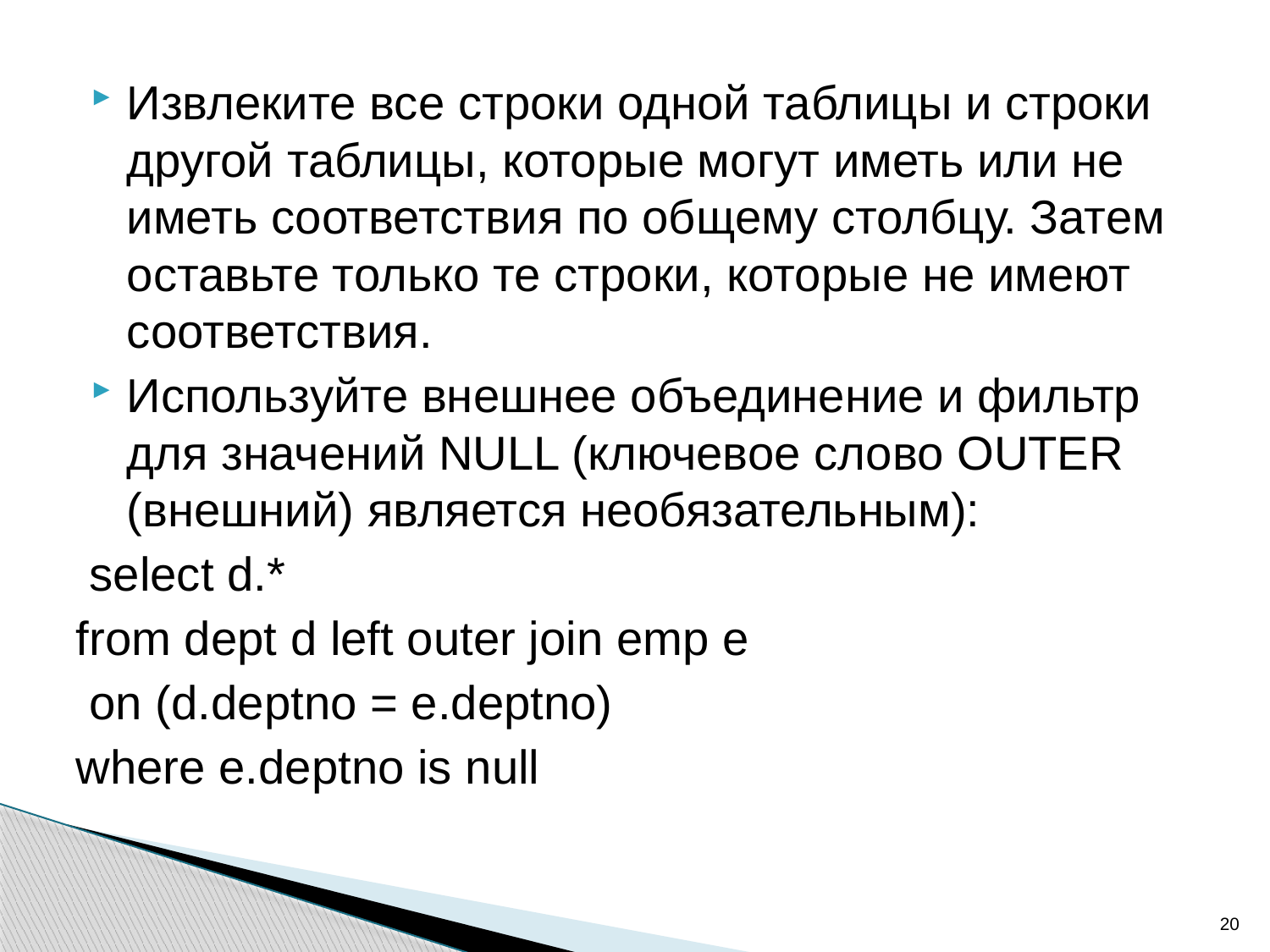

Извлеките все строки одной таблицы и строки другой таблицы, которые могут иметь или не иметь соответствия по общему столбцу. Затем оставьте только те строки, которые не имеют соответствия.
Используйте внешнее объединение и фильтр для значений NULL (ключевое слово OUTER (внешний) является необязательным):
 select d.*
from dept d left outer join emp e
 on (d.deptno = e.deptno)
where e.deptno is null
20